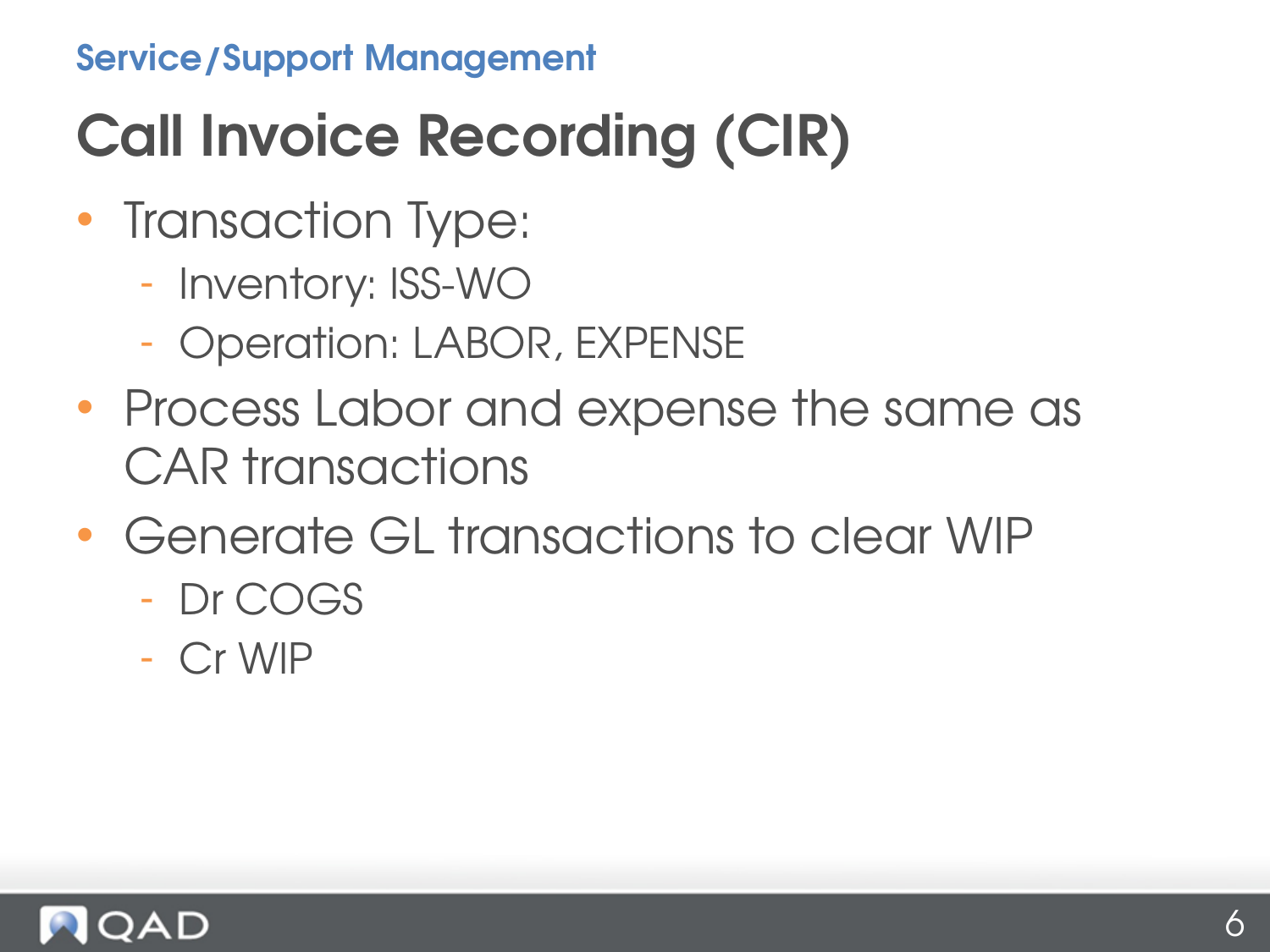

Service/Support Management
# Call Invoice Recording (CIR)
Transaction Type:
Inventory: ISS-WO
Operation: LABOR, EXPENSE
Process Labor and expense the same as CAR transactions
Generate GL transactions to clear WIP
Dr COGS
Cr WIP

6